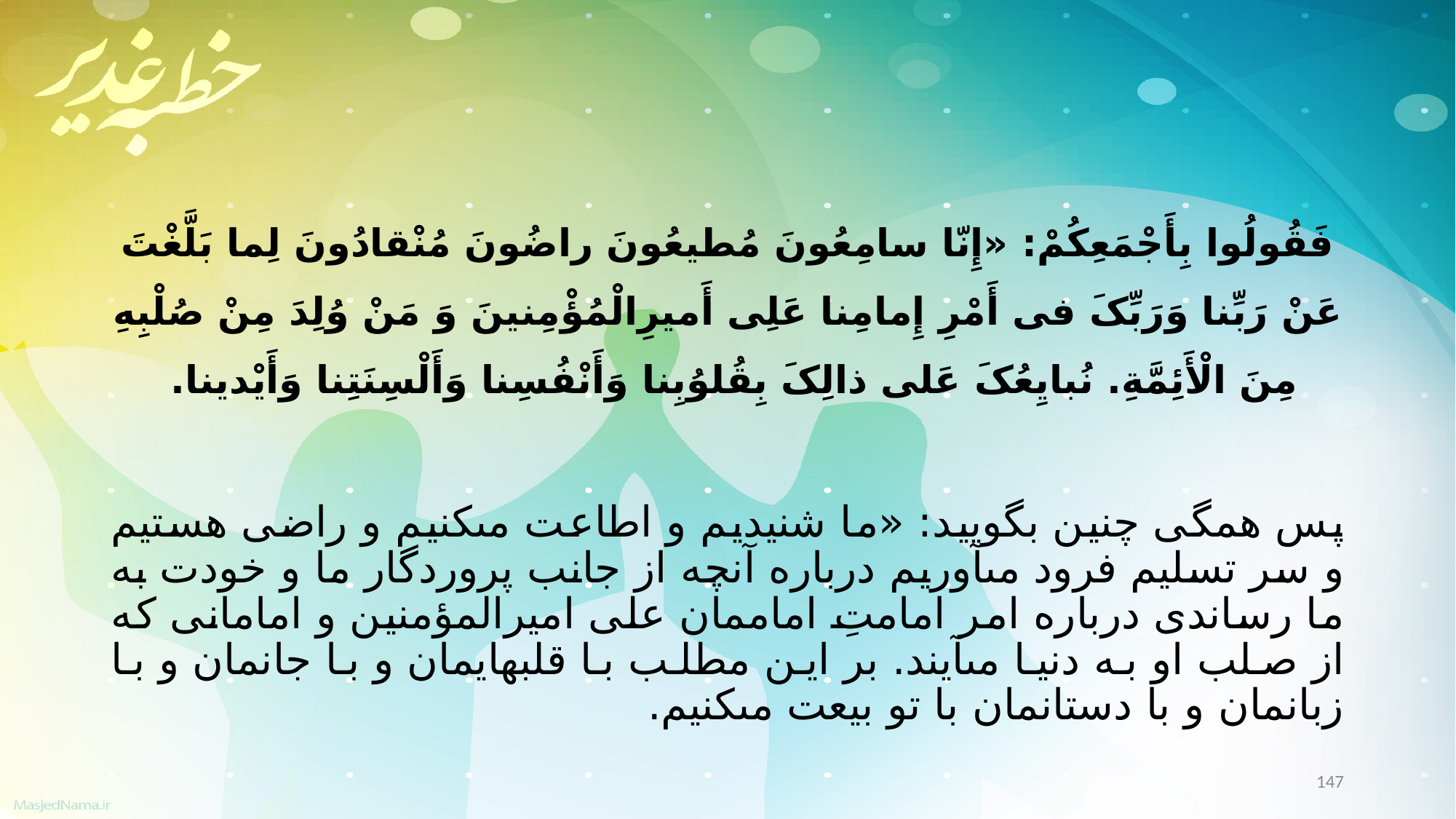

فَقُولُوا بِأَجْمَعِکُمْ: «إِنّا سامِعُونَ مُطیعُونَ راضُونَ مُنْقادُونَ لِما بَلَّغْتَ عَنْ رَبِّنا وَرَبِّکَ فی أَمْرِ إِمامِنا عَلِی أَمیرِالْمُؤْمِنینَ وَ مَنْ وُلِدَ مِنْ صُلْبِهِ مِنَ الْأَئِمَّةِ. نُبایِعُکَ عَلی ذالِکَ بِقُلوُبِنا وَأَنْفُسِنا وَأَلْسِنَتِنا وَأَیْدینا.
پس همگى چنین بگویید: «ما شنیدیم و اطاعت مى‏کنیم و راضى هستیم و سر تسلیم فرود مى‏آوریم درباره آنچه از جانب پروردگار ما و خودت به ما رساندى درباره امر امامتِ اماممان على امیرالمؤمنین و امامانى که از صلب او به دنیا مى‏آیند. بر این مطلب با قلب‏هایمان و با جانمان و با زبانمان و با دستانمان با تو بیعت مى‏کنیم.
147